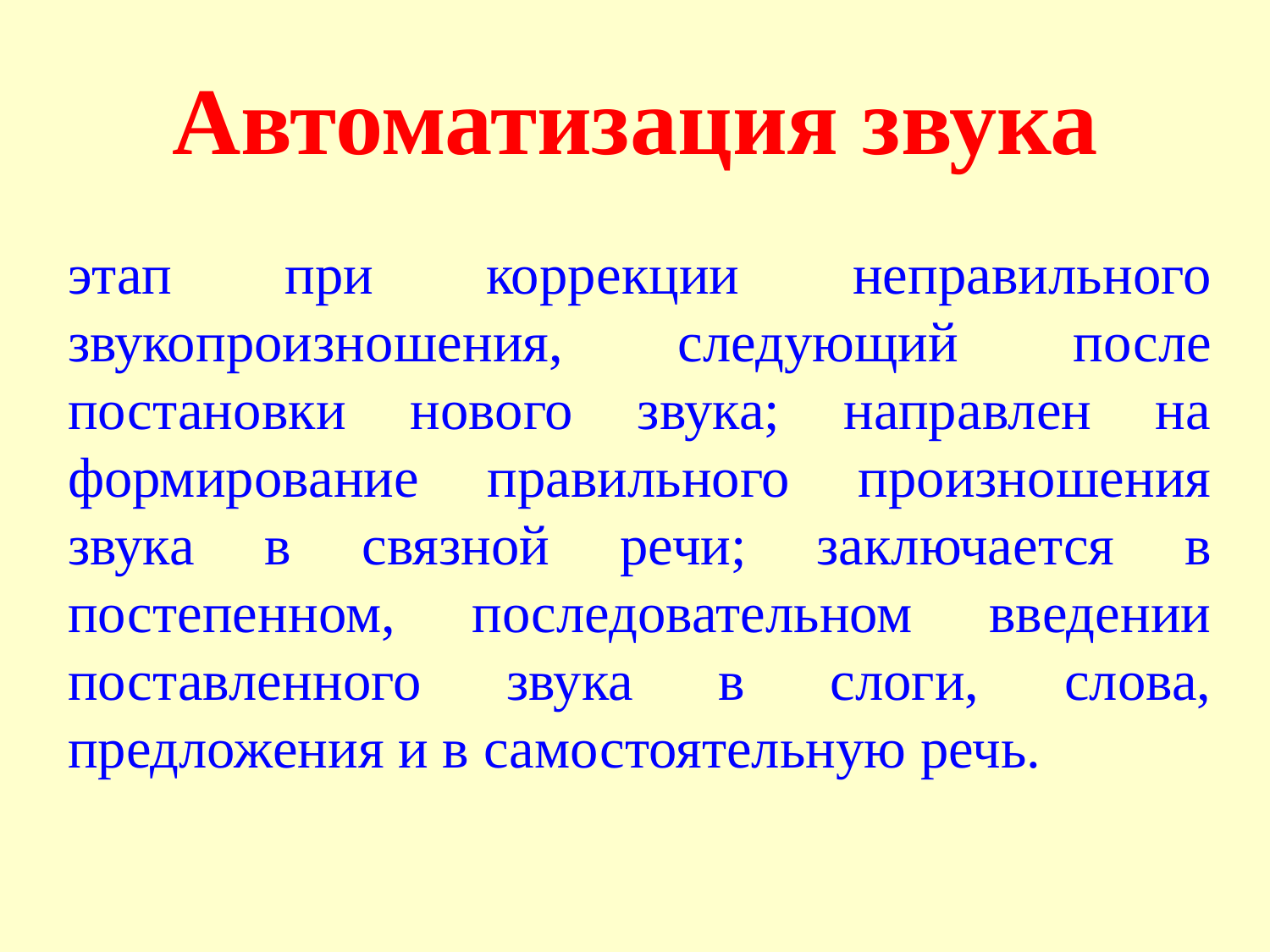

# Автоматизация звука

этап при коррекции неправильного звукопроизношения, следующий после постановки нового звука; направлен на формирование правильного произношения звука в связной речи; заключается в постепенном, последовательном введении поставленного звука в слоги, слова, предложения и в самостоятельную речь.